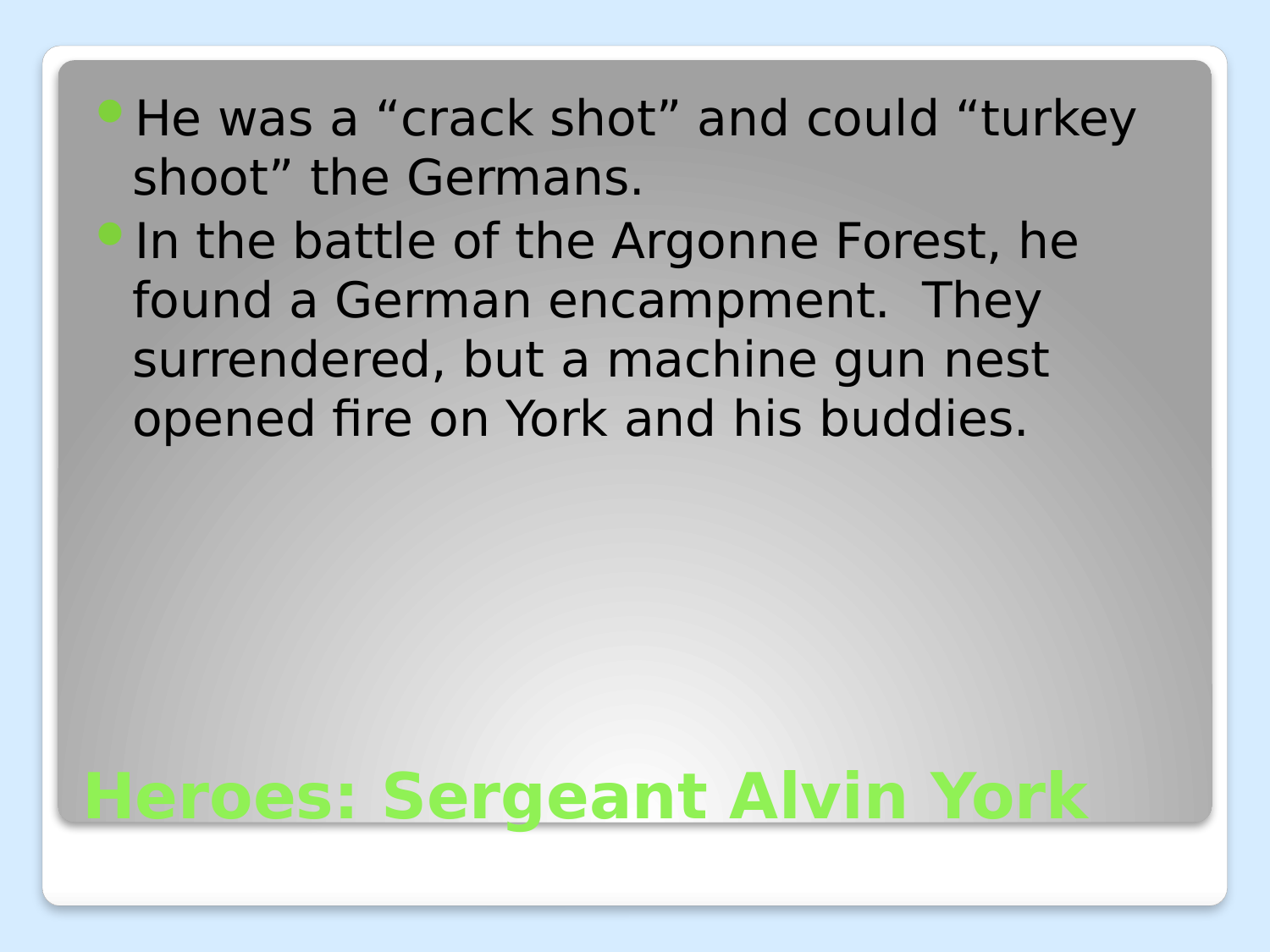

He was a “crack shot” and could “turkey shoot” the Germans.
In the battle of the Argonne Forest, he found a German encampment.  They surrendered, but a machine gun nest opened fire on York and his buddies.
# Heroes: Sergeant Alvin York